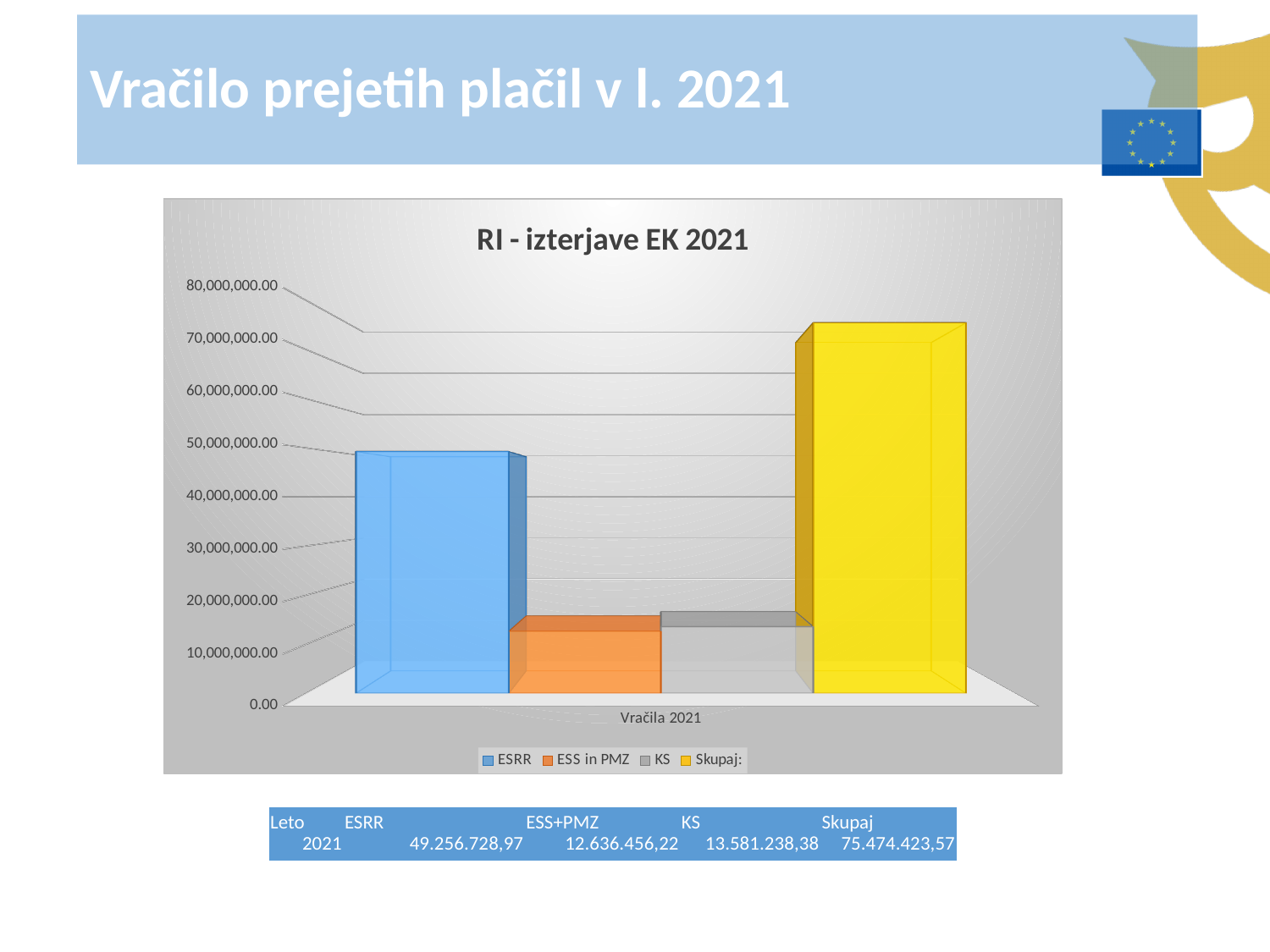

Vračilo prejetih plačil v l. 2021

[unsupported chart]

| Leto | ESRR | ESS+PMZ | KS | Skupaj |
| --- | --- | --- | --- | --- |
| 2021 | 49.256.728,97 | 12.636.456,22 | 13.581.238,38 | 75.474.423,57 |